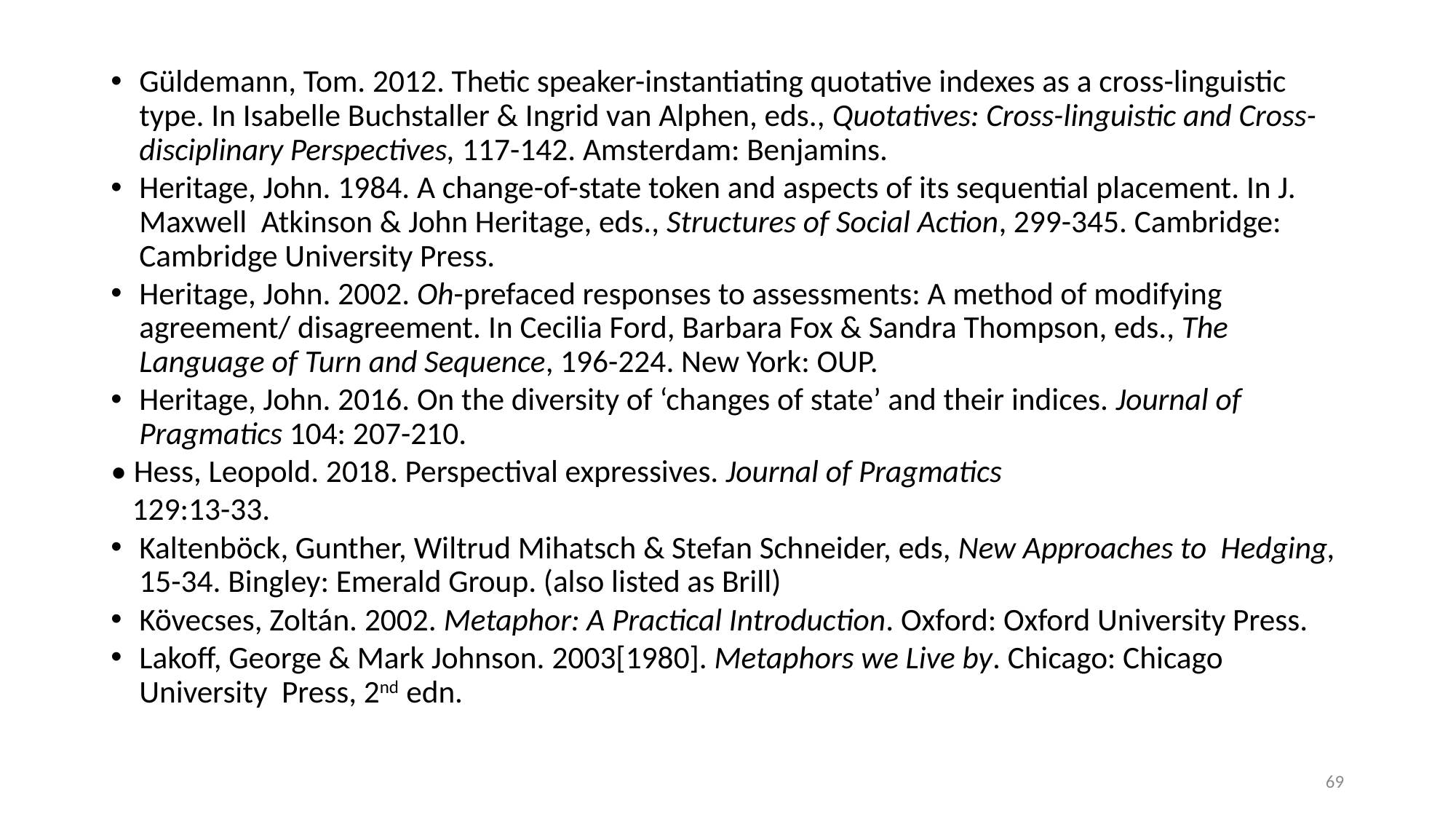

Güldemann, Tom. 2012. Thetic speaker-instantiating quotative indexes as a cross-linguistic type. In Isabelle Buchstaller & Ingrid van Alphen, eds., Quotatives: Cross-linguistic and Cross-disciplinary Perspectives, 117-142. Amsterdam: Benjamins.
Heritage, John. 1984. A change-of-state token and aspects of its sequential placement. In J. Maxwell  Atkinson & John Heritage, eds., Structures of Social Action, 299-345. Cambridge: Cambridge University Press.
Heritage, John. 2002. Oh-prefaced responses to assessments: A method of modifying agreement/ disagreement. In Cecilia Ford, Barbara Fox & Sandra Thompson, eds., The Language of Turn and Sequence, 196-224. New York: OUP.
Heritage, John. 2016. On the diversity of ‘changes of state’ and their indices. Journal of  Pragmatics 104: 207-210.
• Hess, Leopold. 2018. Perspectival expressives. Journal of Pragmatics
   129:13-33.
Kaltenböck, Gunther, Wiltrud Mihatsch & Stefan Schneider, eds, New Approaches to  Hedging, 15-34. Bingley: Emerald Group. (also listed as Brill)
Kövecses, Zoltán. 2002. Metaphor: A Practical Introduction. Oxford: Oxford University Press.
Lakoff, George & Mark Johnson. 2003[1980]. Metaphors we Live by. Chicago: Chicago University  Press, 2nd edn.

69